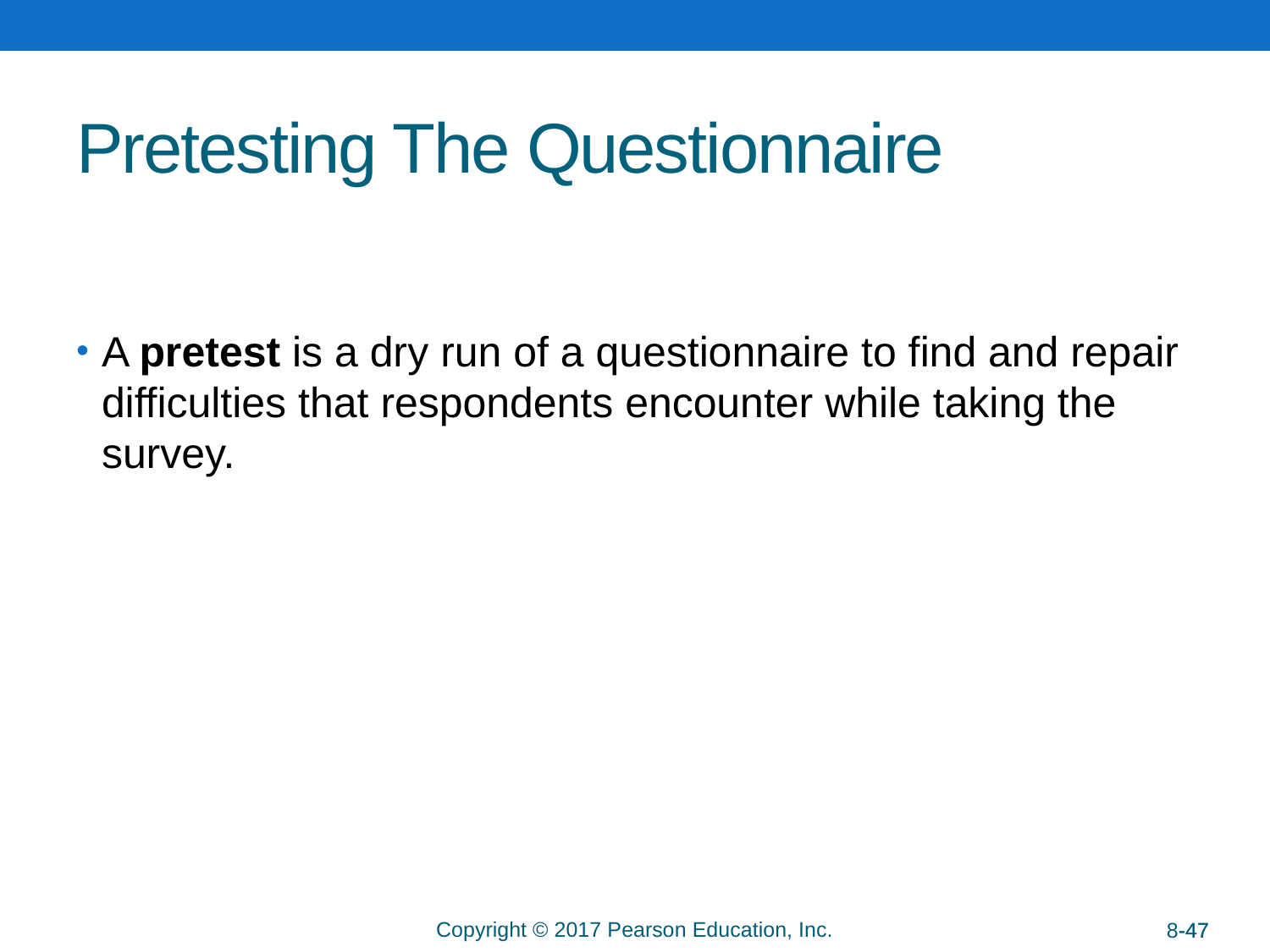

# Pretesting The Questionnaire
A pretest is a dry run of a questionnaire to find and repair difficulties that respondents encounter while taking the survey.